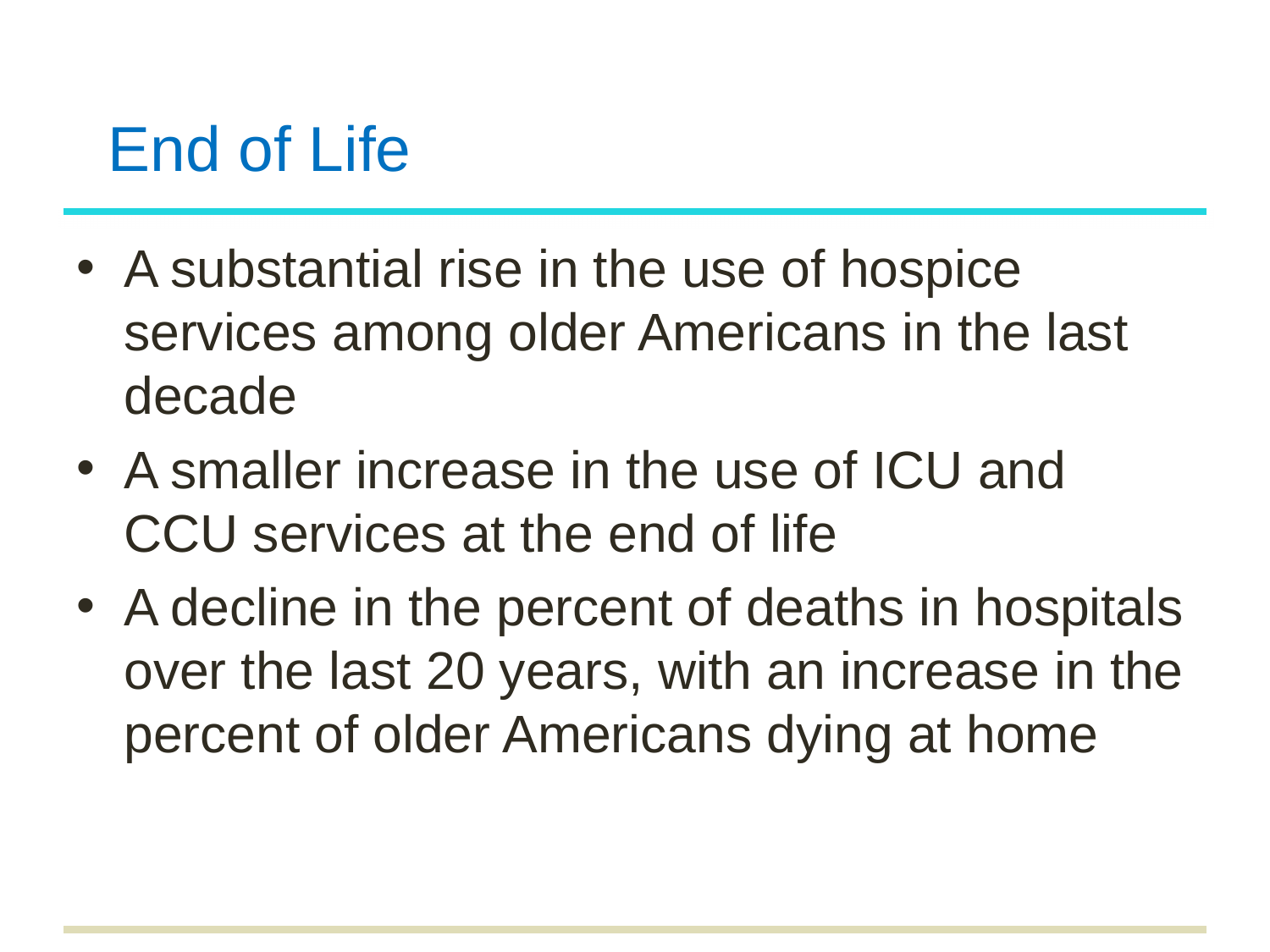

# End of Life
A substantial rise in the use of hospice services among older Americans in the last decade
A smaller increase in the use of ICU and CCU services at the end of life
A decline in the percent of deaths in hospitals over the last 20 years, with an increase in the percent of older Americans dying at home